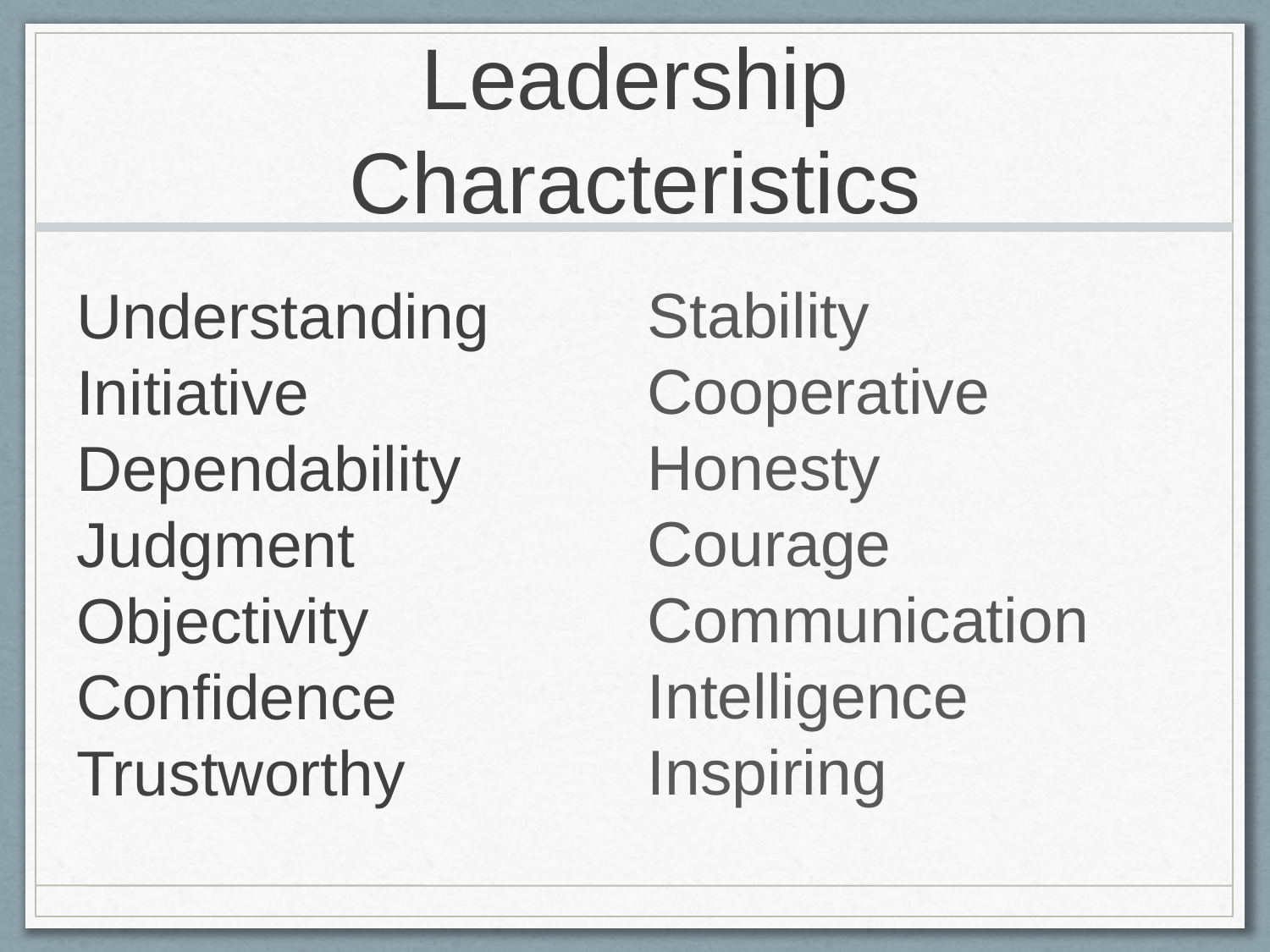

# Leadership Characteristics
Understanding
Initiative
Dependability
Judgment
Objectivity
Confidence
Trustworthy

Stability
Cooperative
Honesty
Courage
Communication
Intelligence
Inspiring